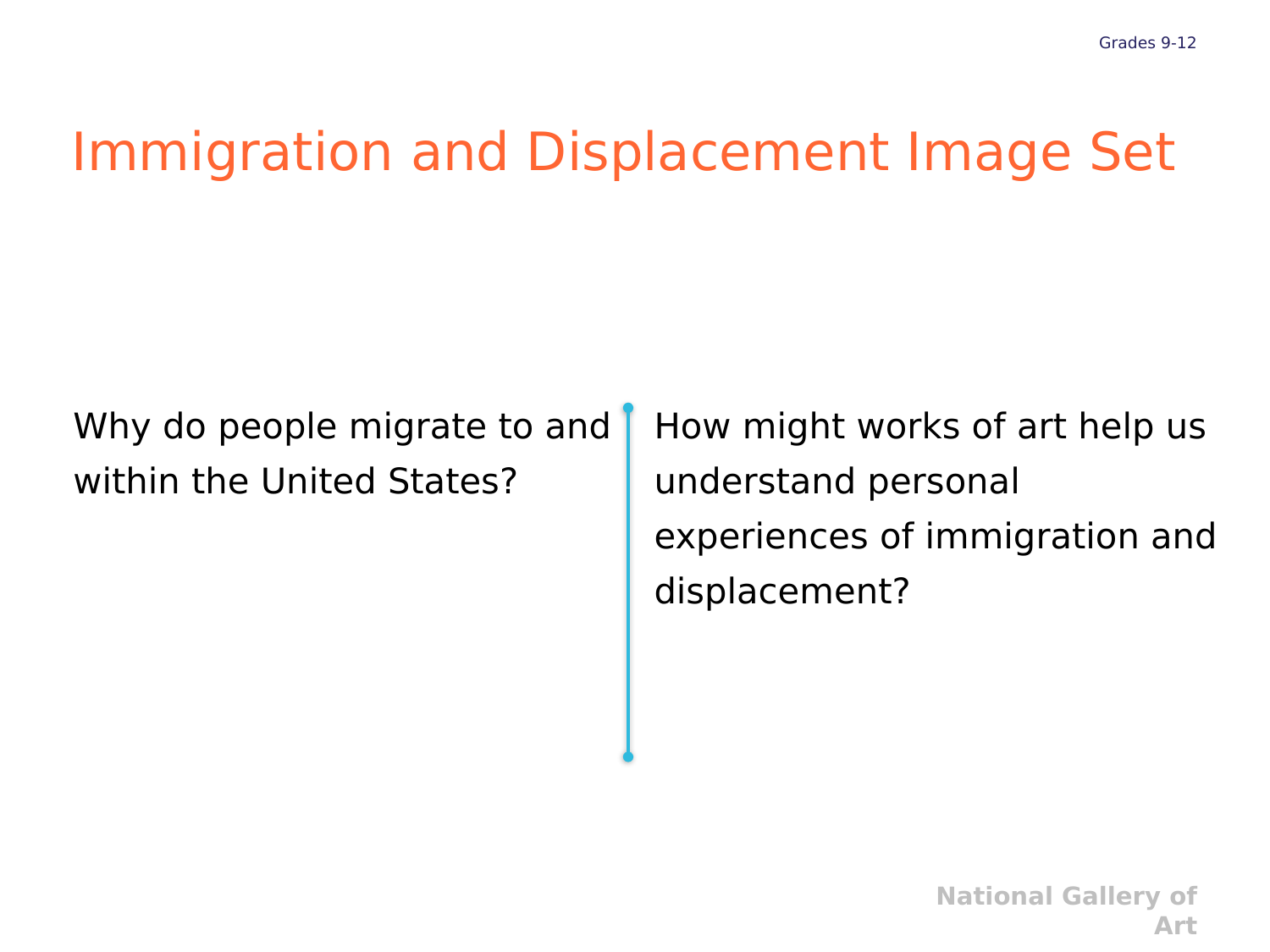

# Immigration and Displacement Image Set
Why do people migrate to and within the United States?

How might works of art help us understand personal experiences of immigration and displacement?